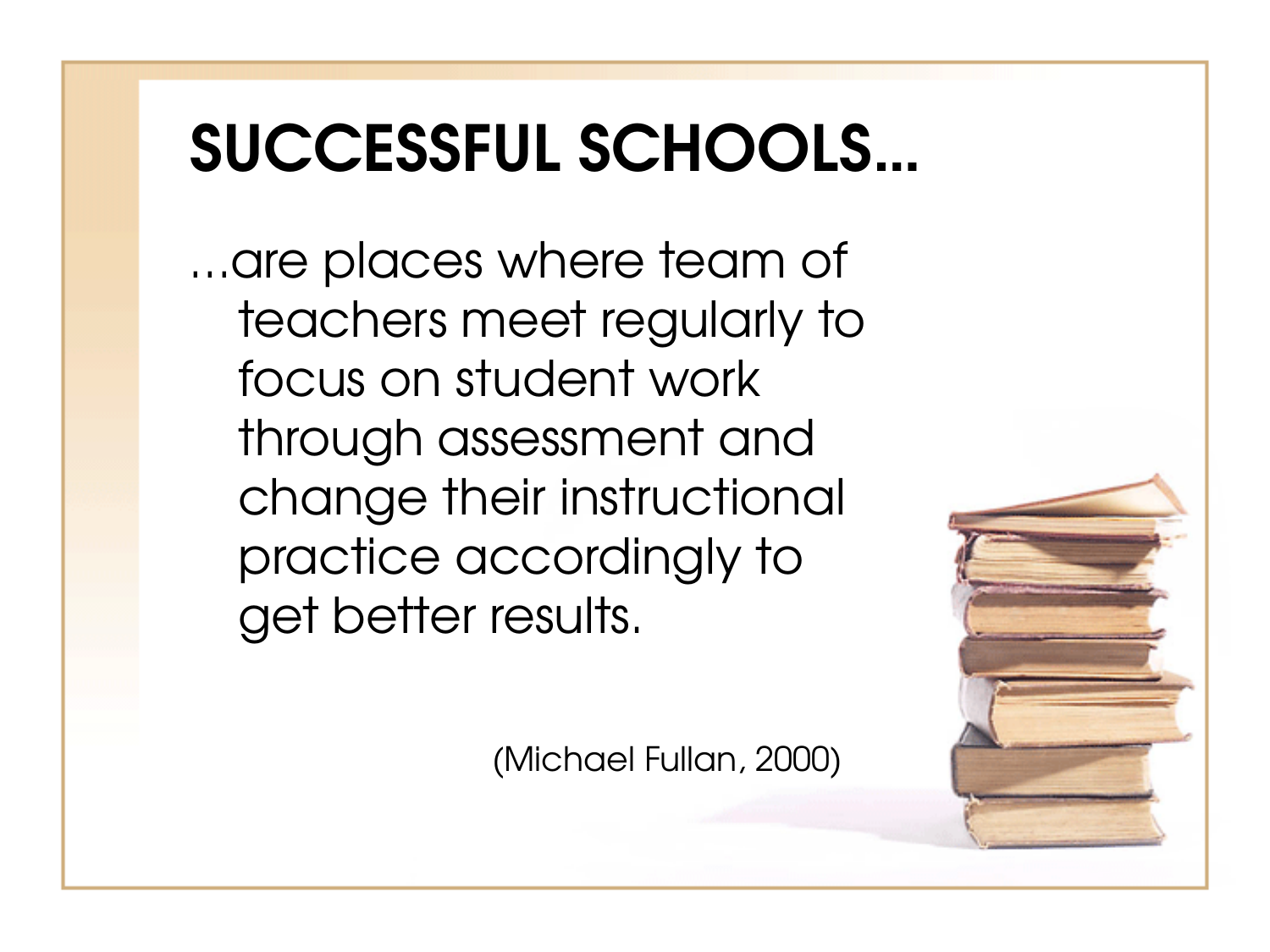

# SUCCESSFUL SCHOOLS…
…are places where team of teachers meet regularly to focus on student work through assessment and change their instructional practice accordingly to get better results.

			(Michael Fullan, 2000)